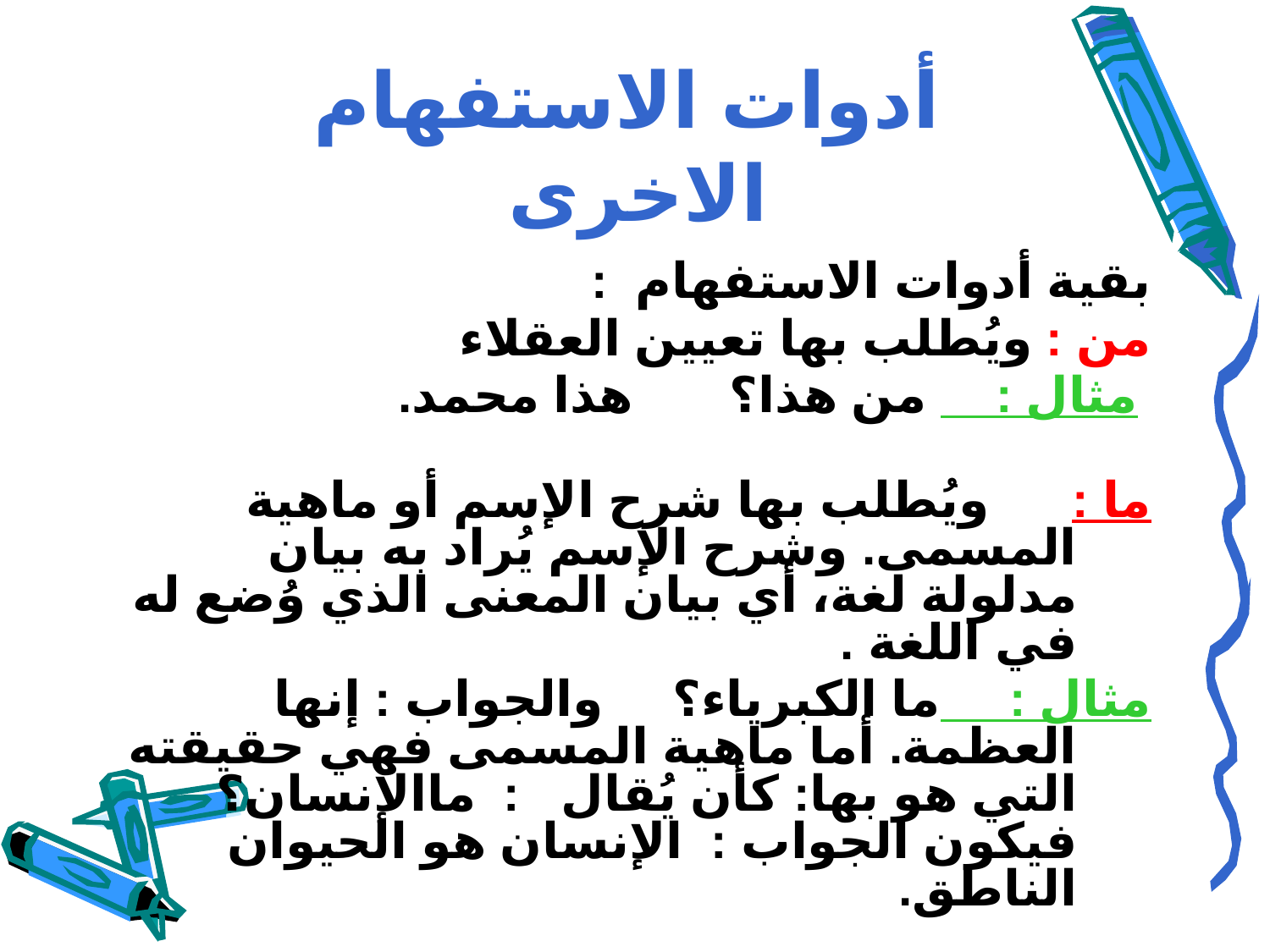

# أدوات الاستفهام الاخرى
بقية أدوات الاستفهام  :
من : ويُطلب بها تعيين العقلاء
 مثال :     من هذا؟       هذا محمد.
ما :      ويُطلب بها شرح الإسم أو ماهية المسمى. وشرح الإسم يُراد به بيان مدلولة لغة، أي بيان المعنى الذي وُضع له في اللغة .
مثال :     ما الكبرياء؟     والجواب : إنها العظمة. أما ماهية المسمى فهي حقيقته التي هو بها: كأن يُقال   :  ماالإنسان؟ فيكون الجواب :  الإنسان هو الحيوان الناطق.